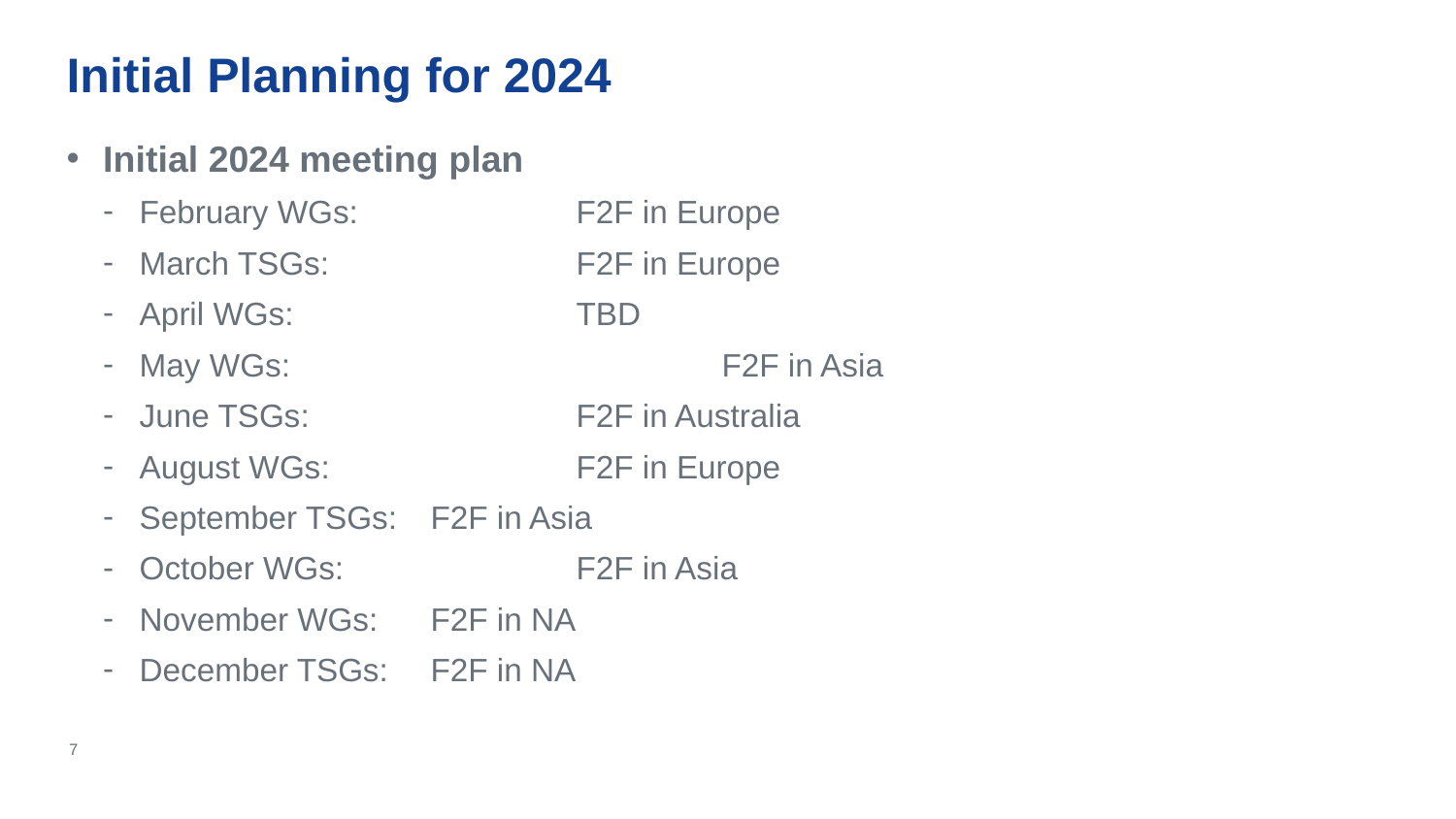

# Initial Planning for 2024
Initial 2024 meeting plan
February WGs: 		F2F in Europe
March TSGs: 		F2F in Europe
April WGs: 		TBD
May WGs:			F2F in Asia
June TSGs:		F2F in Australia
August WGs:		F2F in Europe
September TSGs:	F2F in Asia
October WGs:		F2F in Asia
November WGs:	F2F in NA
December TSGs:	F2F in NA